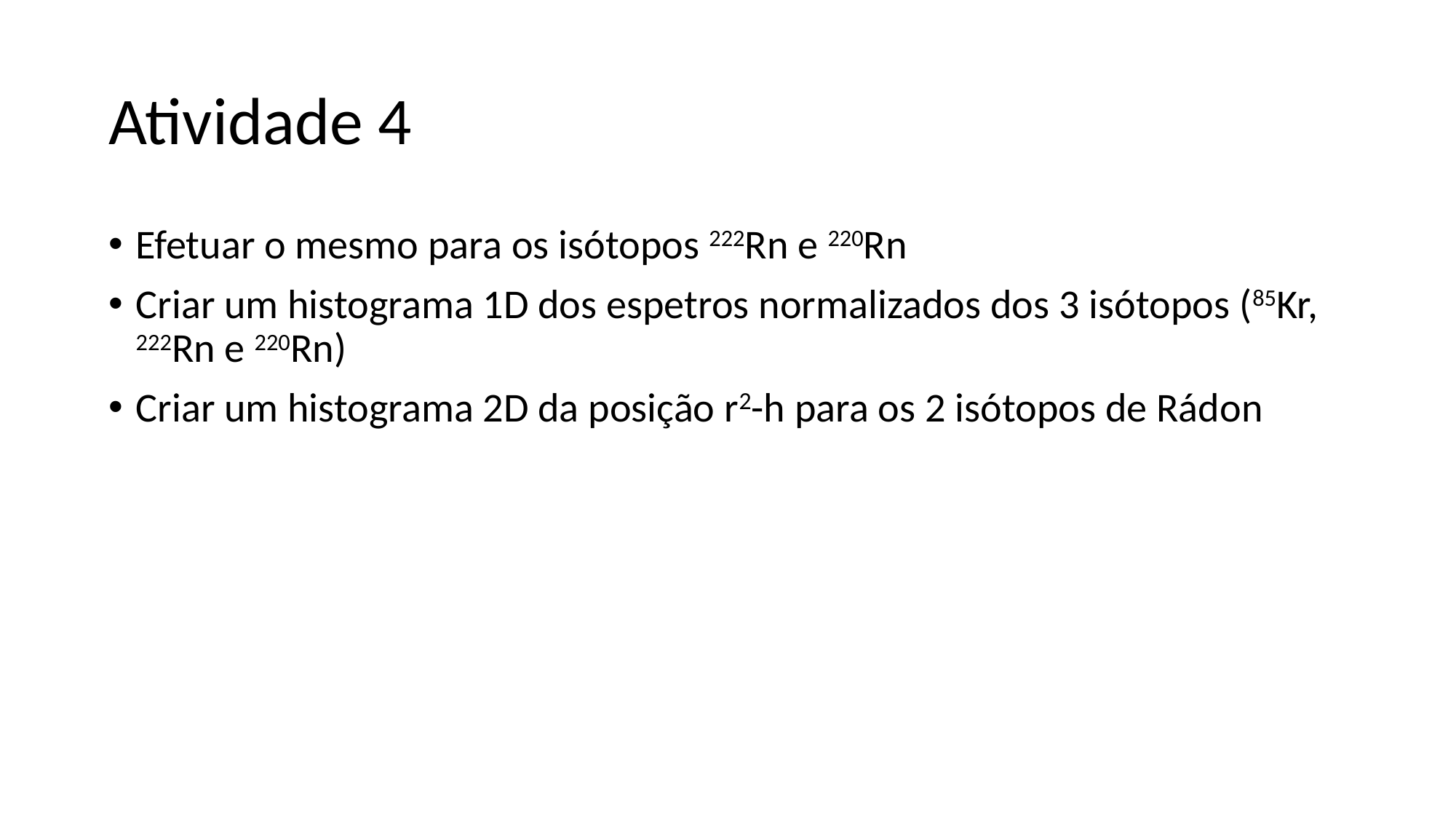

# Atividade 4
Efetuar o mesmo para os isótopos 222Rn e 220Rn
Criar um histograma 1D dos espetros normalizados dos 3 isótopos (85Kr, 222Rn e 220Rn)
Criar um histograma 2D da posição r2-h para os 2 isótopos de Rádon